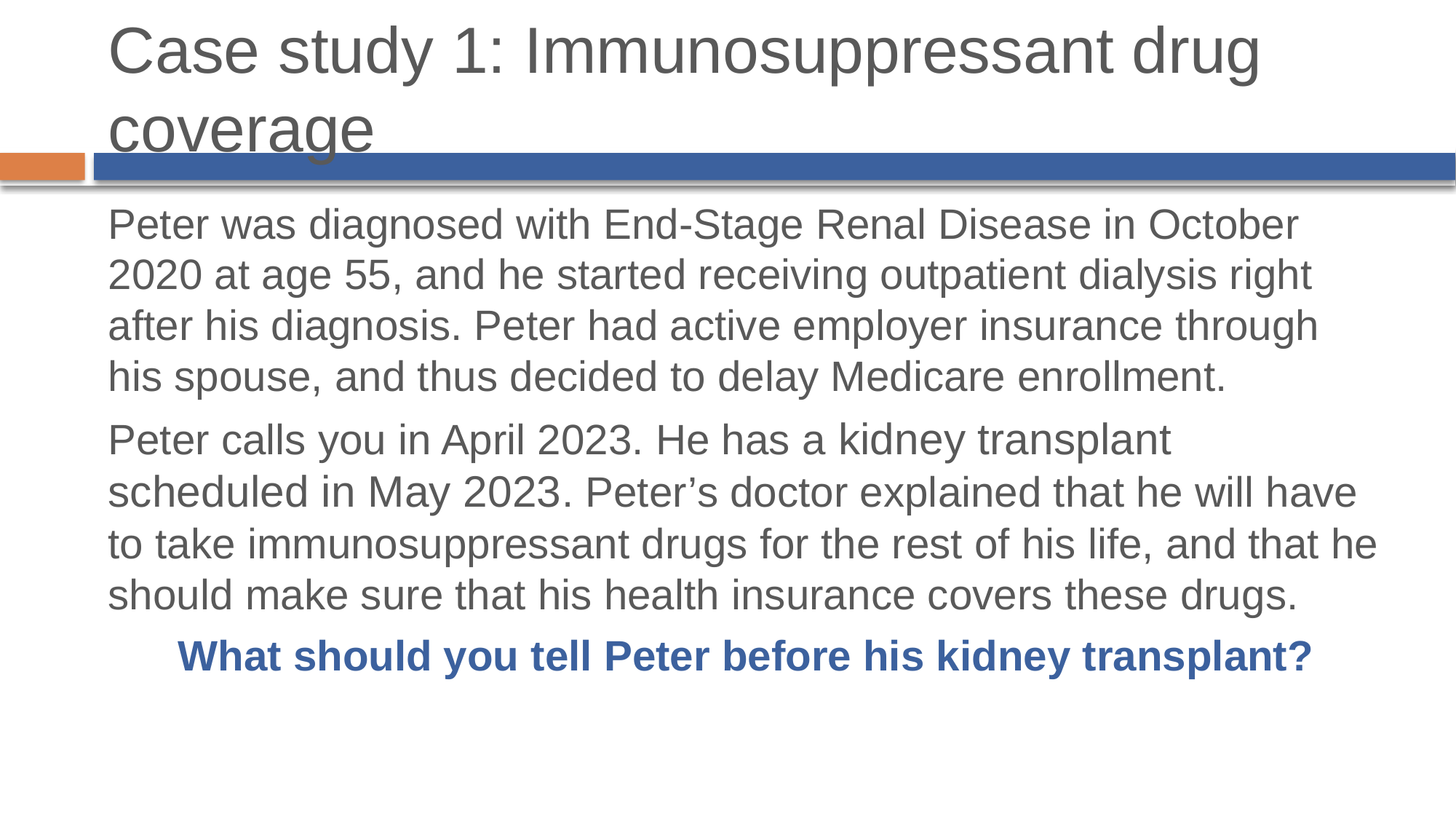

# Case study 1: Immunosuppressant drug coverage
Peter was diagnosed with End-Stage Renal Disease in October 2020 at age 55, and he started receiving outpatient dialysis right after his diagnosis. Peter had active employer insurance through his spouse, and thus decided to delay Medicare enrollment.
Peter calls you in April 2023. He has a kidney transplant scheduled in May 2023. Peter’s doctor explained that he will have to take immunosuppressant drugs for the rest of his life, and that he should make sure that his health insurance covers these drugs.
What should you tell Peter before his kidney transplant?